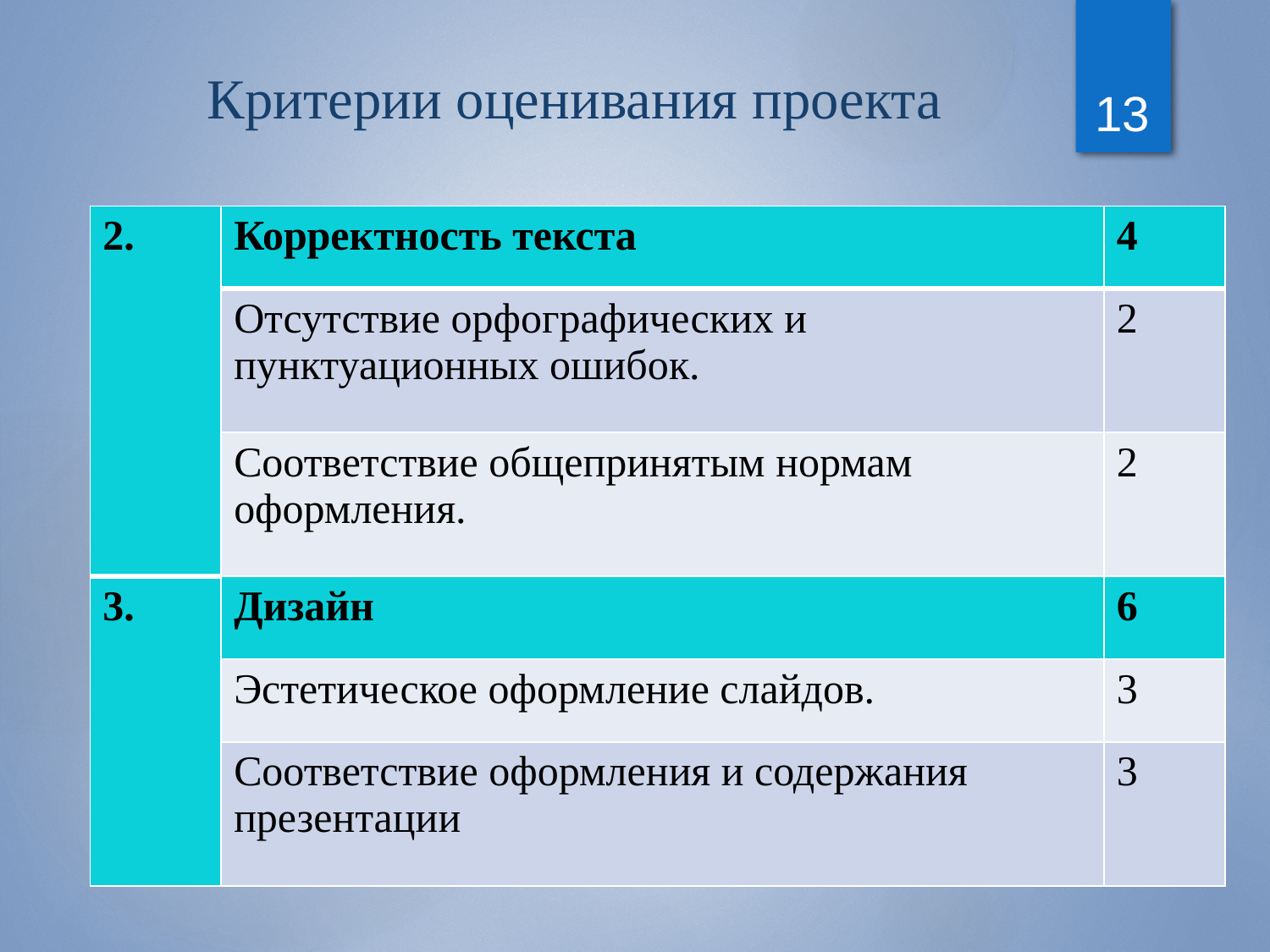

13
# Критерии оценивания проекта
| 2. | Корректность текста | 4 |
| --- | --- | --- |
|  | Отсутствие орфографических и пунктуационных ошибок. | 2 |
|  | Соответствие общепринятым нормам оформления. | 2 |
| 3. | Дизайн | 6 |
|  | Эстетическое оформление слайдов. | 3 |
|  | Соответствие оформления и содержания презентации | 3 |